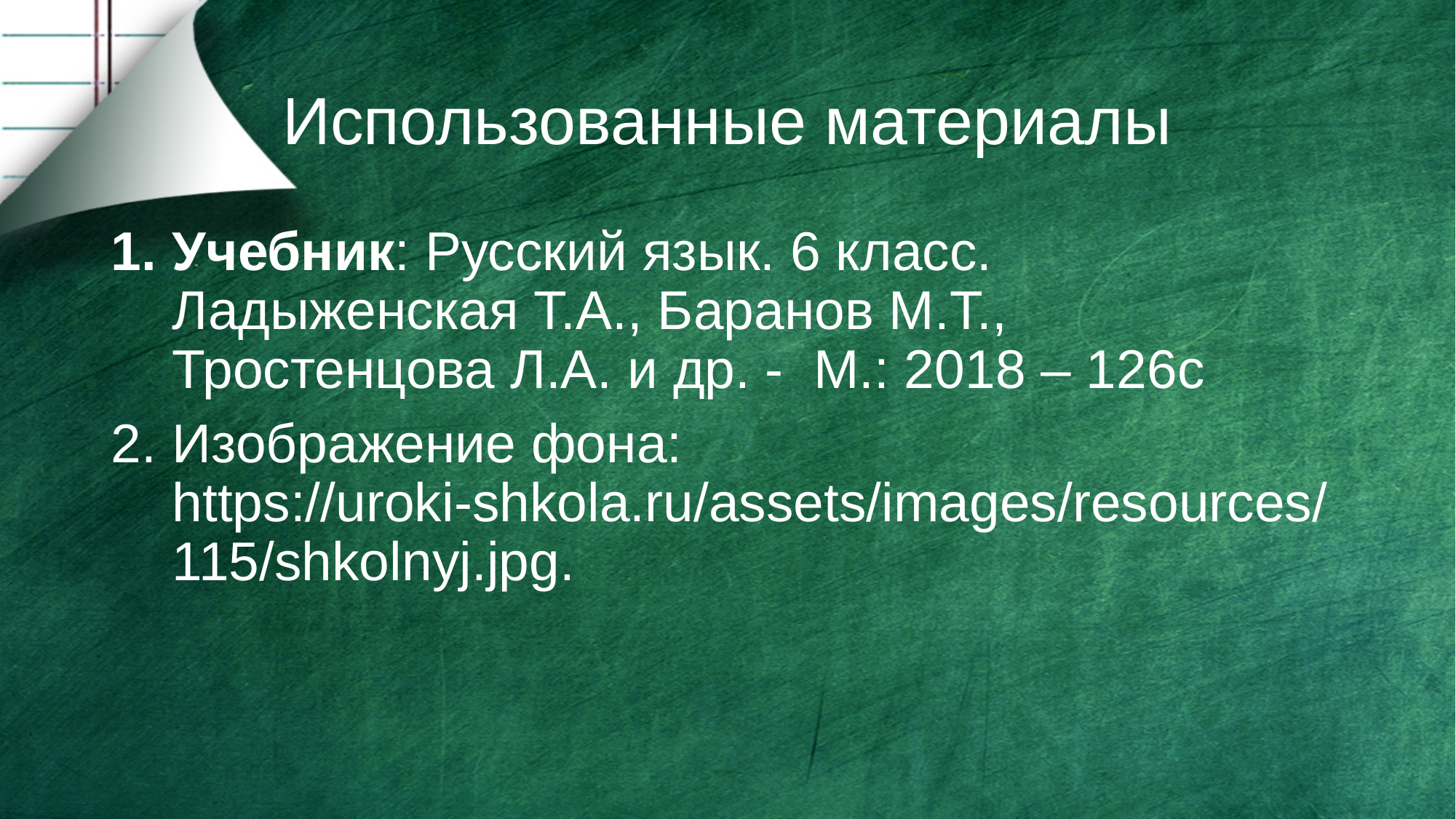

# Использованные материалы
Учебник: Русский язык. 6 класс. Ладыженская Т.А., Баранов М.Т., Тростенцова Л.А. и др. -  М.: 2018 – 126с
Изображение фона: https://uroki-shkola.ru/assets/images/resources/115/shkolnyj.jpg.